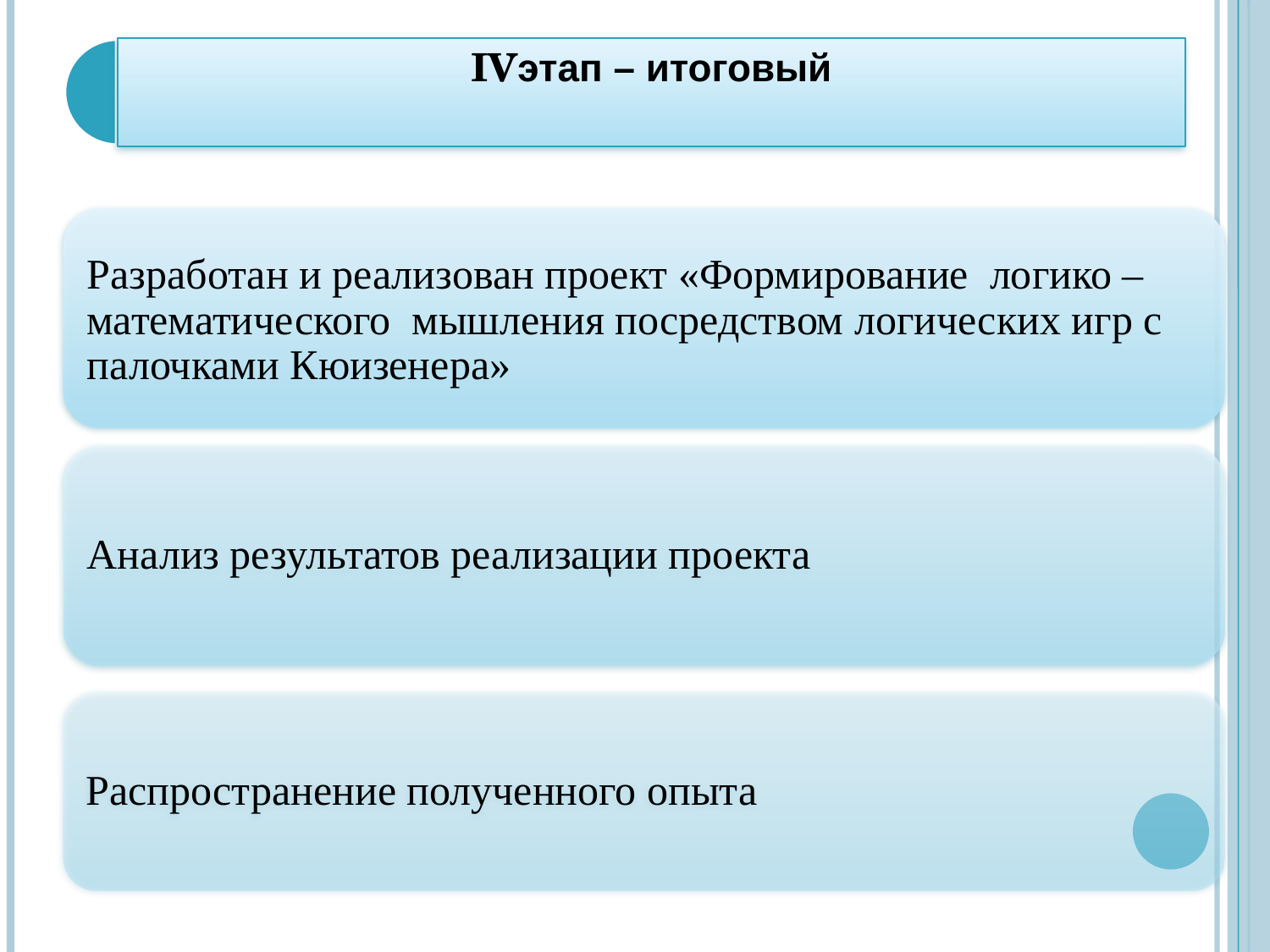

IVэтап – итоговый

Разработан и реализован проект «Формирование  логико – математического  мышления посредством логических игр с палочками Кюизенера»

Анализ результатов реализации проекта
Распространение полученного опыта